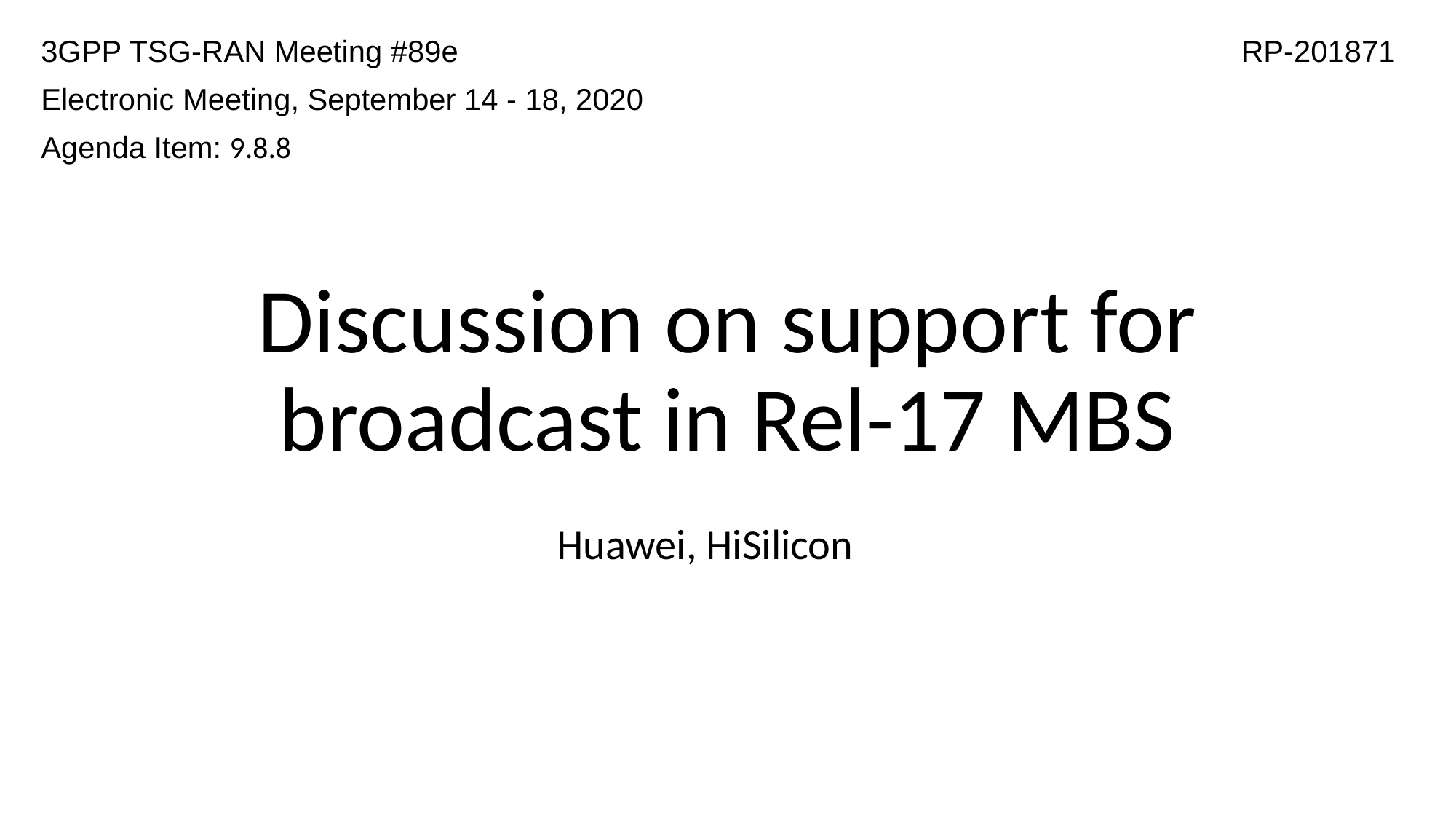

3GPP TSG-RAN Meeting #89e                                                                 			RP-201871
Electronic Meeting, September 14 - 18, 2020
Agenda Item: 9.8.8
# Discussion on support for broadcast in Rel-17 MBS
Huawei, HiSilicon